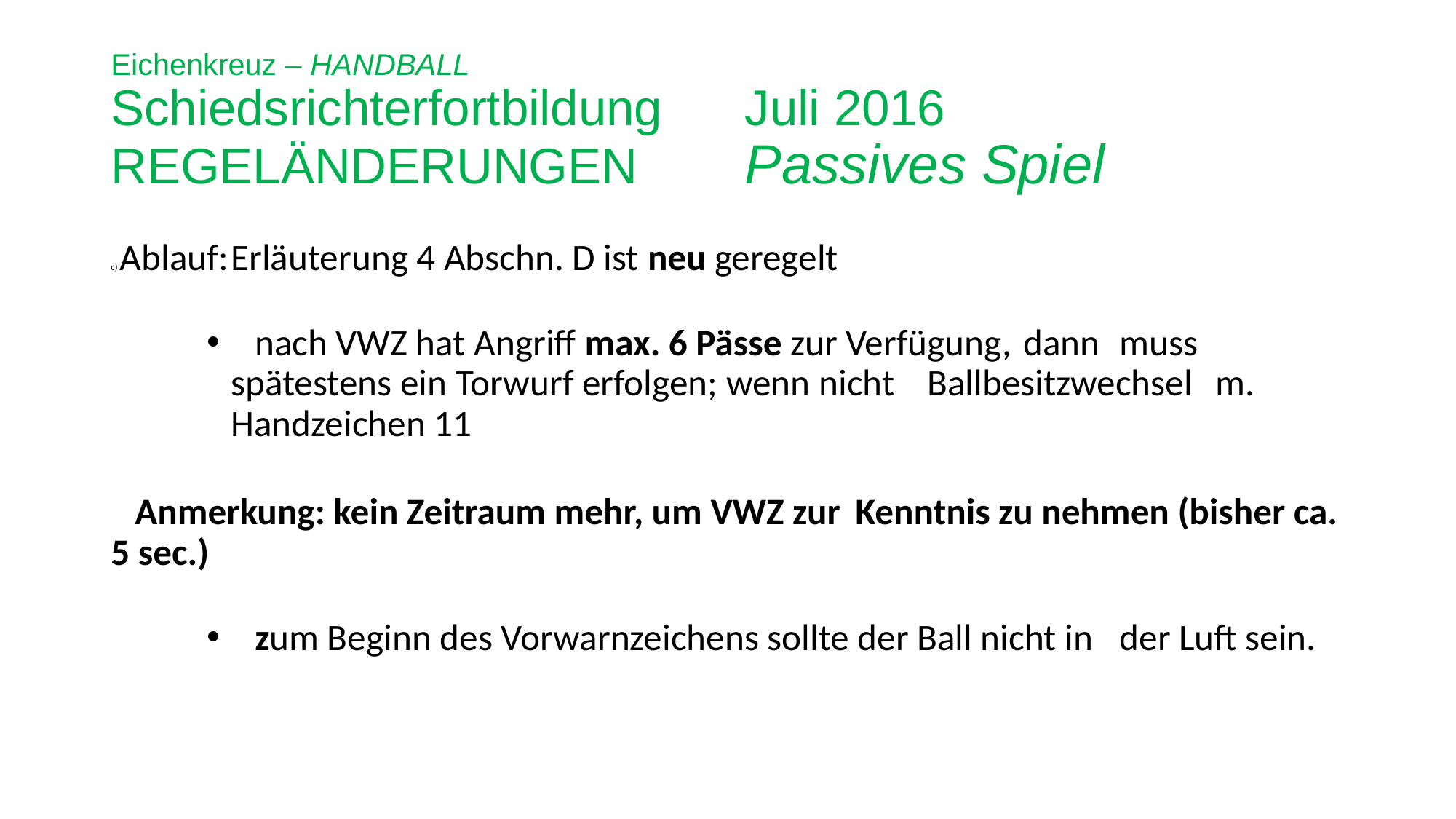

# Eichenkreuz – HANDBALL Schiedsrichterfortbildung		Juli 2016 REGELÄNDERUNGEN      	Passives Spiel

c) Ablauf:	Erläuterung 4 Abschn. D ist neu geregelt

	nach VWZ hat Angriff max. 6 Pässe zur Verfügung, 	dann 	muss 	spätestens ein Torwurf erfolgen; wenn nicht 	Ballbesitzwechsel 	m. Handzeichen 11

		Anmerkung: kein Zeitraum mehr, um VWZ zur 						Kenntnis zu nehmen (bisher ca. 5 sec.)

 	zum Beginn des Vorwarnzeichens sollte der Ball nicht in 	der Luft sein.